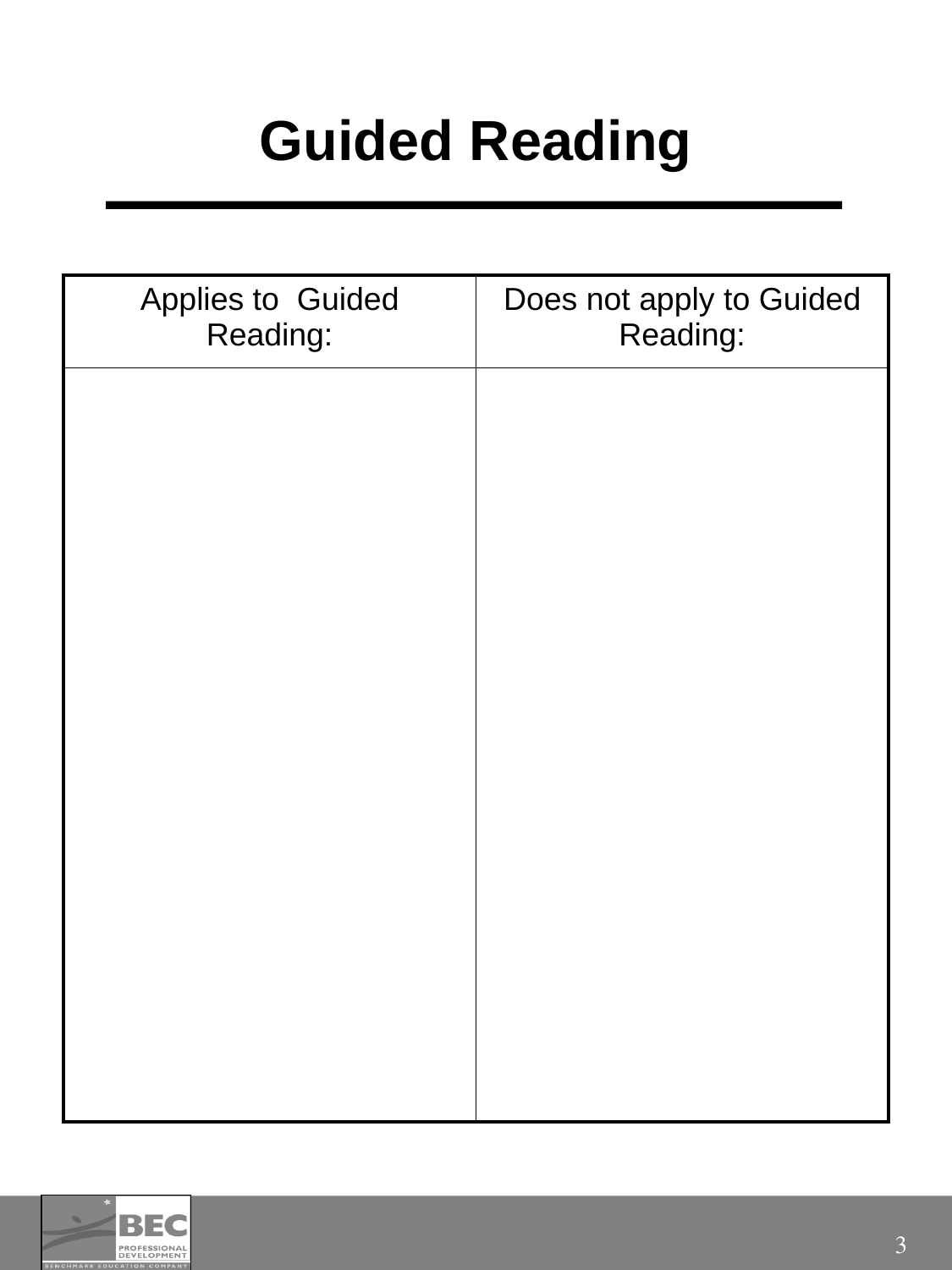

# Guided Reading

| Applies to Guided Reading: | Does not apply to Guided Reading: |
| --- | --- |
|  |  |
3